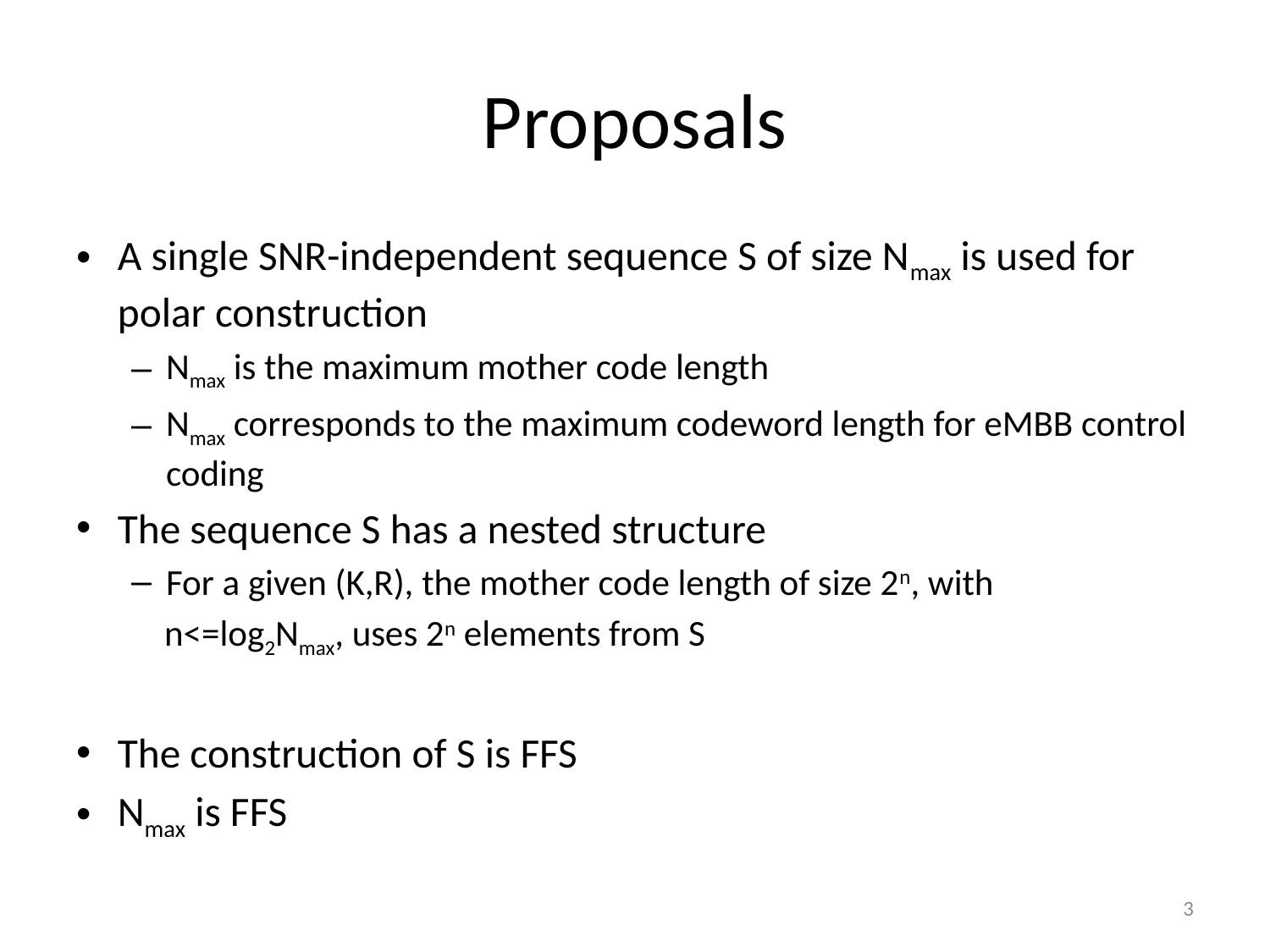

# Proposals
A single SNR-independent sequence S of size Nmax is used for polar construction
Nmax is the maximum mother code length
Nmax corresponds to the maximum codeword length for eMBB control coding
The sequence S has a nested structure
For a given (K,R), the mother code length of size 2n, with
    n<=log2Nmax, uses 2n elements from S

The construction of S is FFS
Nmax is FFS
3